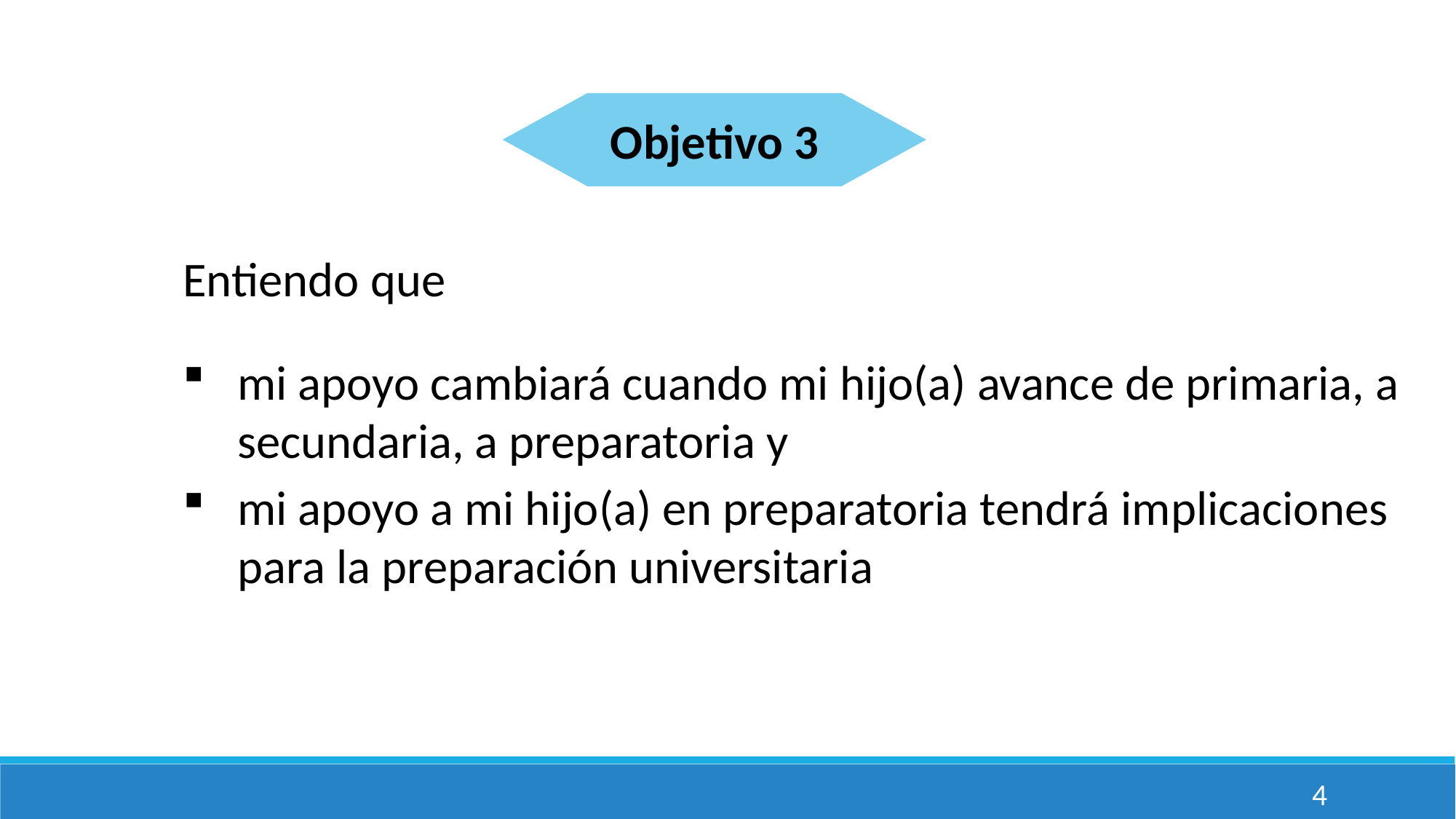

Objetivo 3
Entiendo que
mi apoyo cambiará cuando mi hijo(a) avance de primaria, a secundaria, a preparatoria y
mi apoyo a mi hijo(a) en preparatoria tendrá implicaciones para la preparación universitaria
4